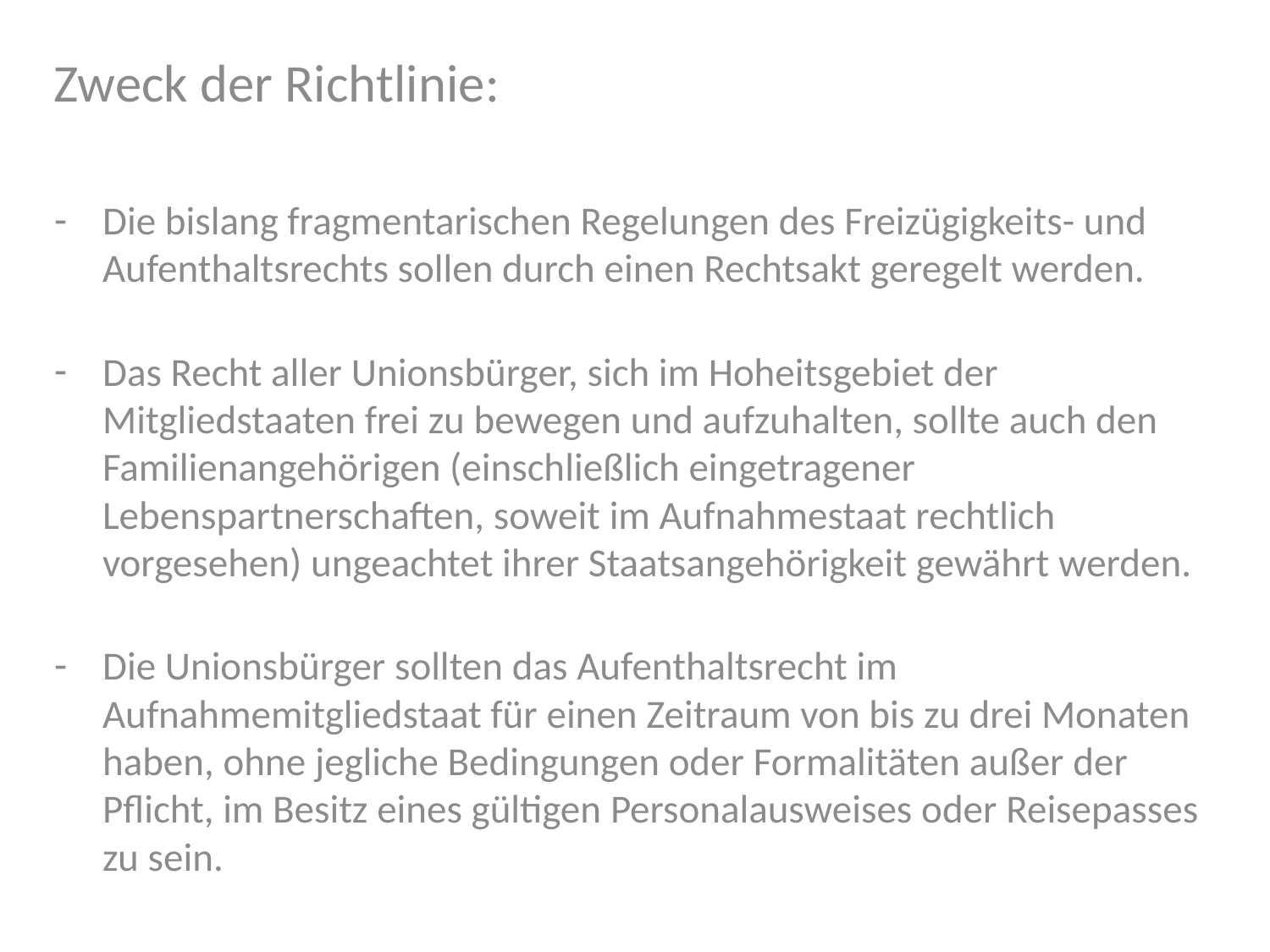

Zweck der Richtlinie:

Die bislang fragmentarischen Regelungen des Freizügigkeits- und Aufenthaltsrechts sollen durch einen Rechtsakt geregelt werden.
Das Recht aller Unionsbürger, sich im Hoheitsgebiet der Mitgliedstaaten frei zu bewegen und aufzuhalten, sollte auch den Familienangehörigen (einschließlich eingetragener Lebenspartnerschaften, soweit im Aufnahmestaat rechtlich vorgesehen) ungeachtet ihrer Staatsangehörigkeit gewährt werden.
Die Unionsbürger sollten das Aufenthaltsrecht im Aufnahmemitgliedstaat für einen Zeitraum von bis zu drei Monaten haben, ohne jegliche Bedingungen oder Formalitäten außer der Pflicht, im Besitz eines gültigen Personalausweises oder Reisepasses zu sein.